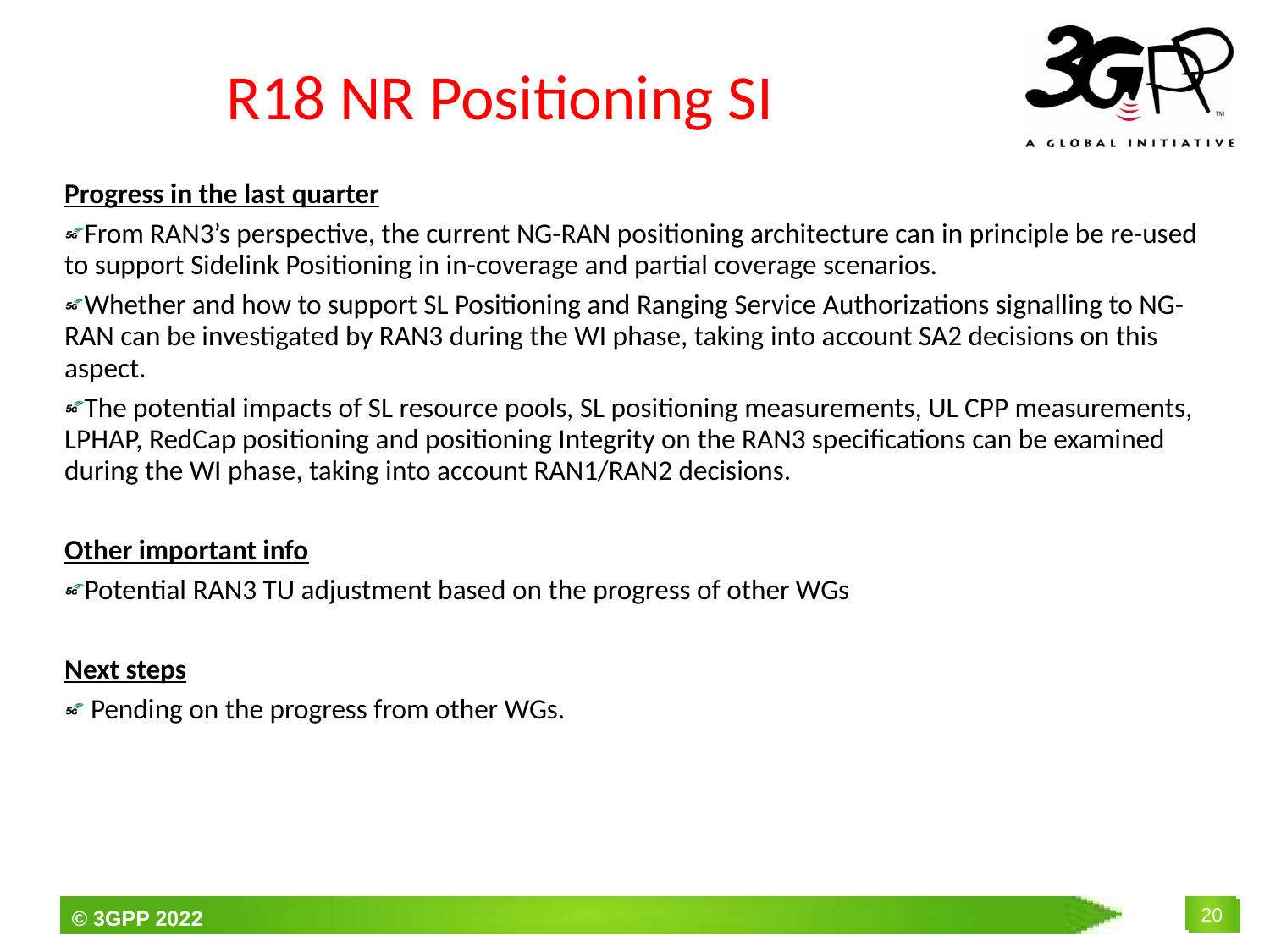

# R18 NR Positioning SI
Progress in the last quarter
From RAN3’s perspective, the current NG-RAN positioning architecture can in principle be re-used to support Sidelink Positioning in in-coverage and partial coverage scenarios.
Whether and how to support SL Positioning and Ranging Service Authorizations signalling to NG-RAN can be investigated by RAN3 during the WI phase, taking into account SA2 decisions on this aspect.
The potential impacts of SL resource pools, SL positioning measurements, UL CPP measurements, LPHAP, RedCap positioning and positioning Integrity on the RAN3 specifications can be examined during the WI phase, taking into account RAN1/RAN2 decisions.

Other important info
Potential RAN3 TU adjustment based on the progress of other WGs

Next steps
 Pending on the progress from other WGs.

20